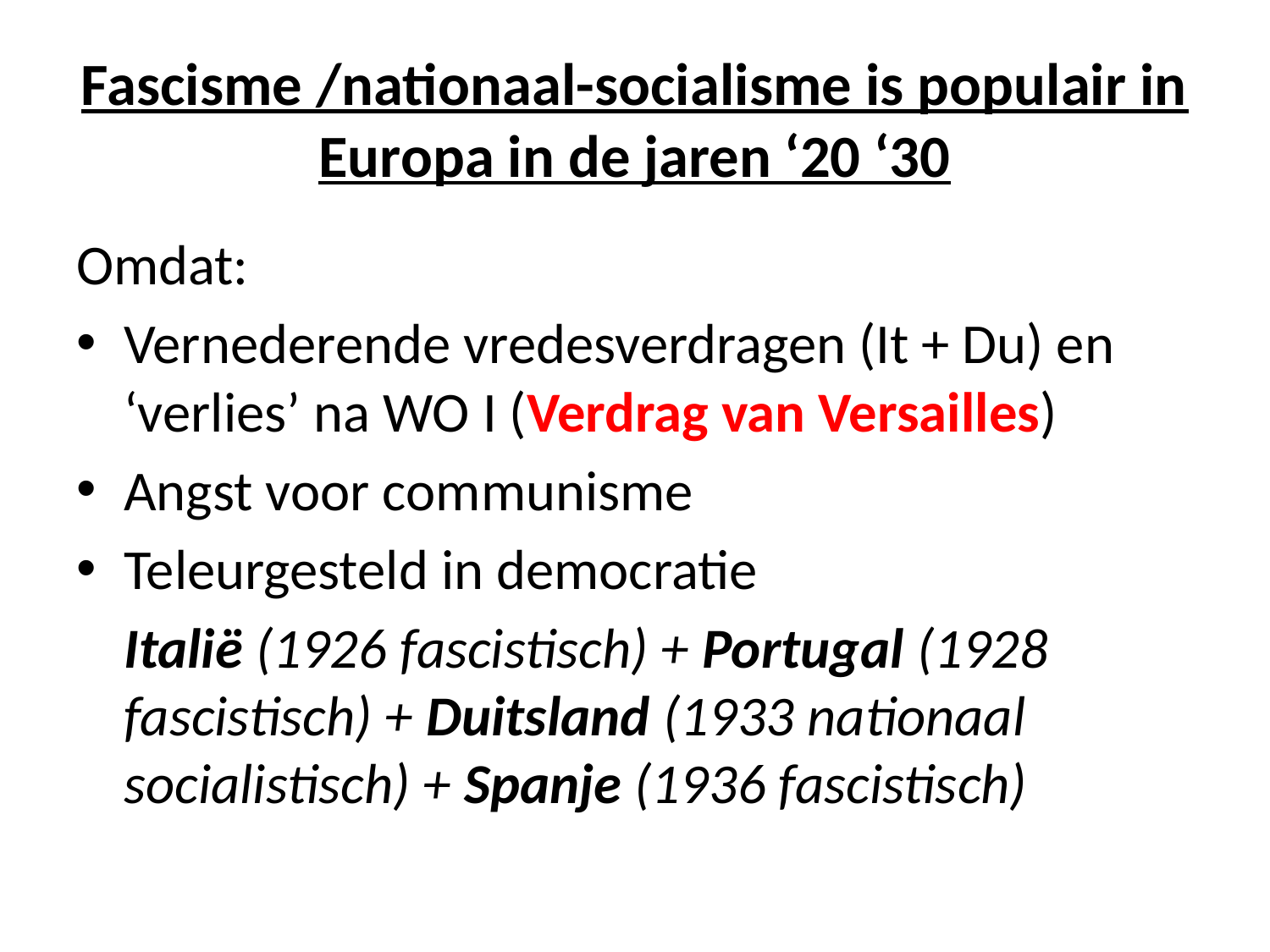

# Fascisme /nationaal-socialisme is populair in Europa in de jaren ‘20 ‘30
Omdat:
Vernederende vredesverdragen (It + Du) en ‘verlies’ na WO I (Verdrag van Versailles)
Angst voor communisme
Teleurgesteld in democratie
	Italië (1926 fascistisch) + Portugal (1928 fascistisch) + Duitsland (1933 nationaal socialistisch) + Spanje (1936 fascistisch)